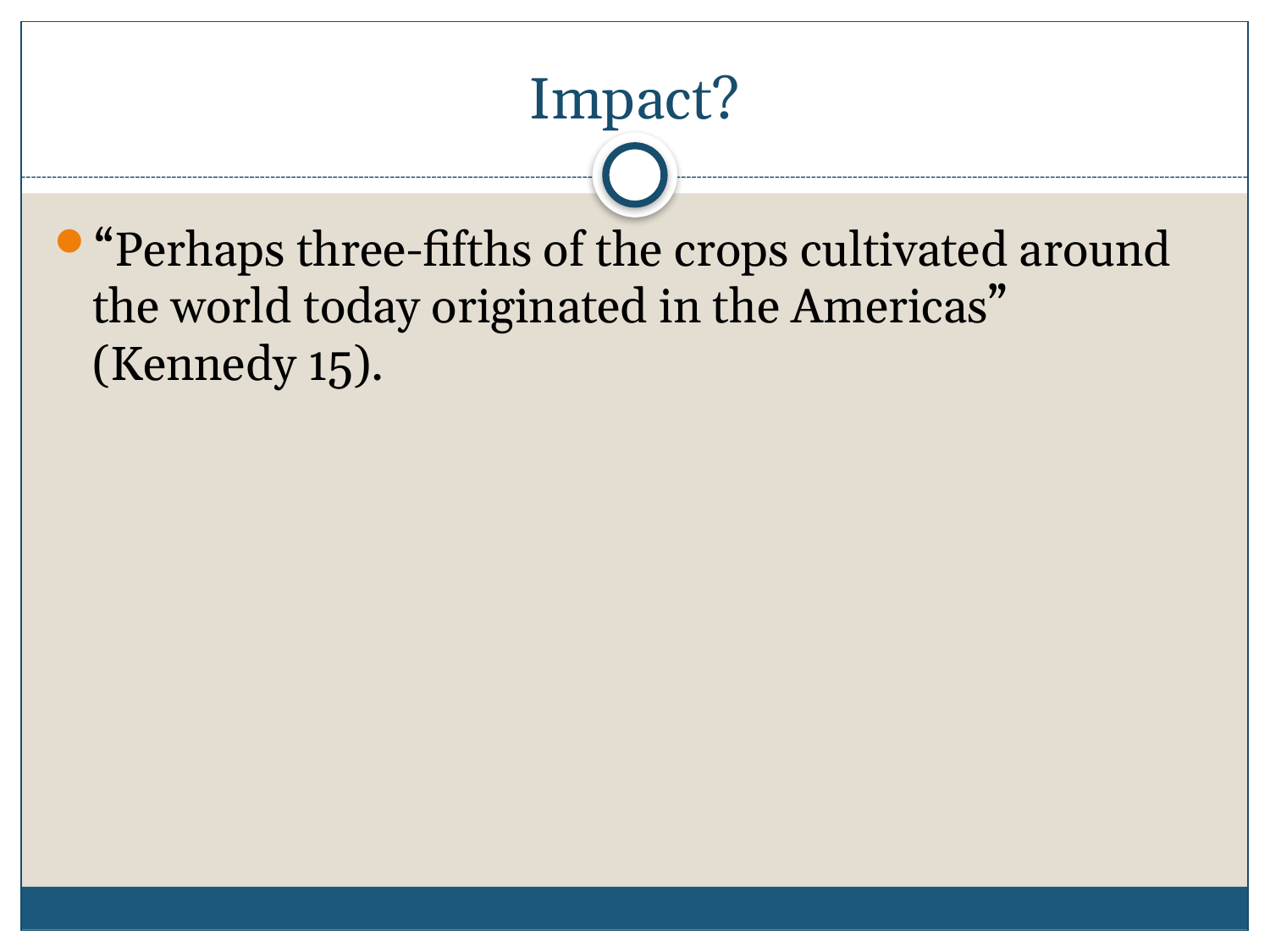

# Impact?
“Perhaps three-fifths of the crops cultivated around the world today originated in the Americas” (Kennedy 15).